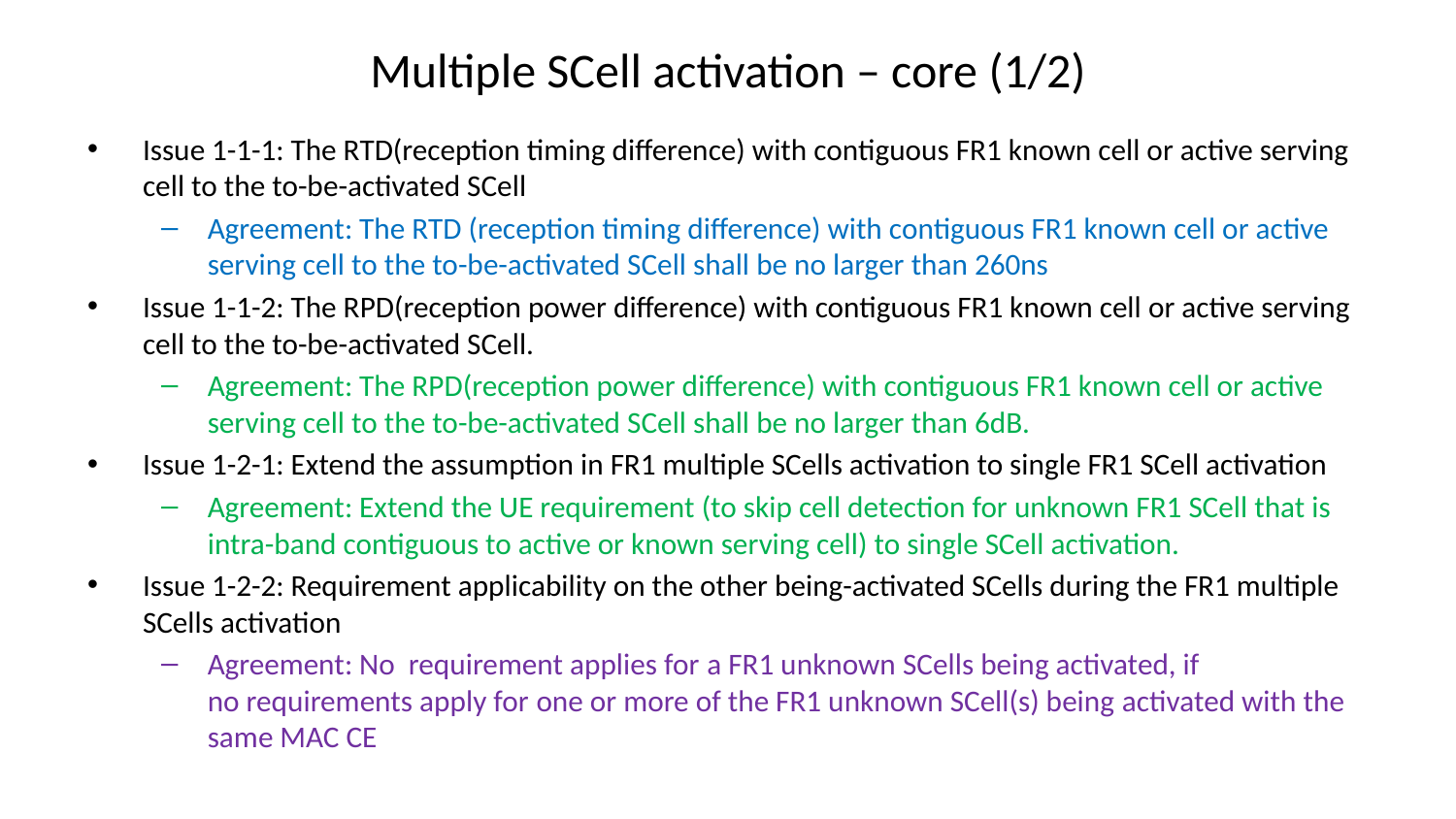

# Multiple SCell activation – core (1/2)
Issue 1-1-1: The RTD(reception timing difference) with contiguous FR1 known cell or active serving cell to the to-be-activated SCell
Agreement: The RTD (reception timing difference) with contiguous FR1 known cell or active serving cell to the to-be-activated SCell shall be no larger than 260ns
Issue 1-1-2: The RPD(reception power difference) with contiguous FR1 known cell or active serving cell to the to-be-activated SCell.
Agreement: The RPD(reception power difference) with contiguous FR1 known cell or active serving cell to the to-be-activated SCell shall be no larger than 6dB.
Issue 1-2-1: Extend the assumption in FR1 multiple SCells activation to single FR1 SCell activation
Agreement: Extend the UE requirement (to skip cell detection for unknown FR1 SCell that is intra-band contiguous to active or known serving cell) to single SCell activation.
Issue 1-2-2: Requirement applicability on the other being-activated SCells during the FR1 multiple SCells activation
Agreement: No  requirement applies for a FR1 unknown SCells being activated, if no requirements apply for one or more of the FR1 unknown SCell(s) being activated with the same MAC CE